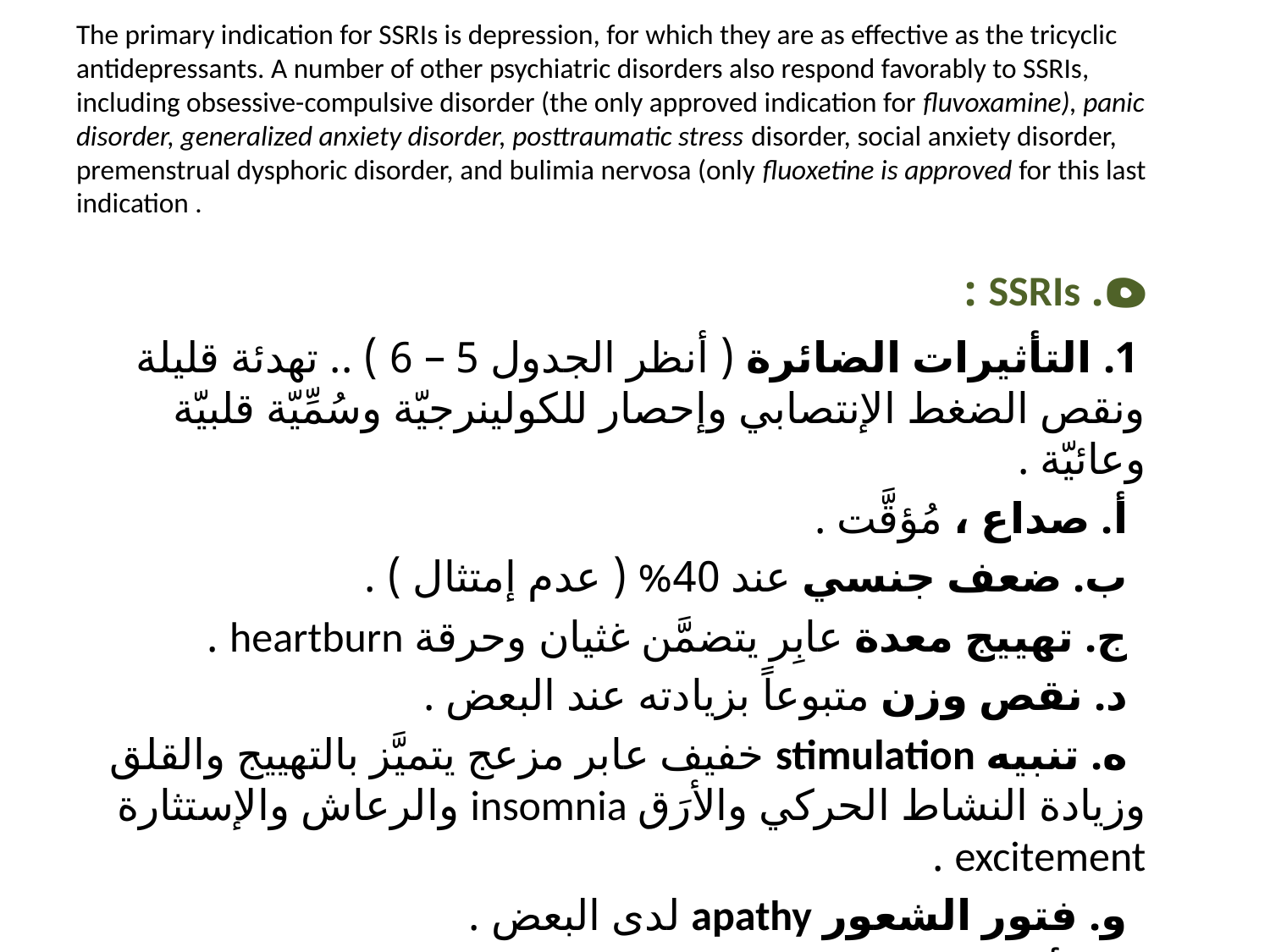

# The primary indication for SSRIs is depression, for which they are as effective as the tricyclic antidepressants. A number of other psychiatric disorders also respond favorably to SSRIs, including obsessive-compulsive disorder (the only approved indication for fluvoxamine), panic disorder, generalized anxiety disorder, posttraumatic stress disorder, social anxiety disorder, premenstrual dysphoric disorder, and bulimia nervosa (only fluoxetine is approved for this last indication .
    ه. SSRIs :
     1. التأثيرات الضائرة ( أنظر الجدول 5 – 6 ) .. تهدئة قليلة ونقص الضغط الإنتصابي وإحصار للكولينرجيّة وسُمِّيّة قلبيّة وعائيّة .
      أ. صداع ، مُؤقَّت .
      ب. ضعف جنسي عند 40% ( عدم إمتثال ) .
      ج. تهييج معدة عابِر يتضمَّن غثيان وحرقة heartburn .
      د. نقص وزن متبوعاً بزيادته عند البعض .
      ه. تنبيه stimulation خفيف عابر مزعج يتميَّز بالتهييج والقلق وزيادة النشاط الحركي والأرَق insomnia والرعاش والإستثارة excitement .
      و. فتور الشعور apathy لدى البعض .
      ز. تأثيرات الإنقطاع / الإرتداد rebound / discontinuation effects مشابهة لتلك للـ TCAs تحدُث أكثَر مع الـ  paroxetine .